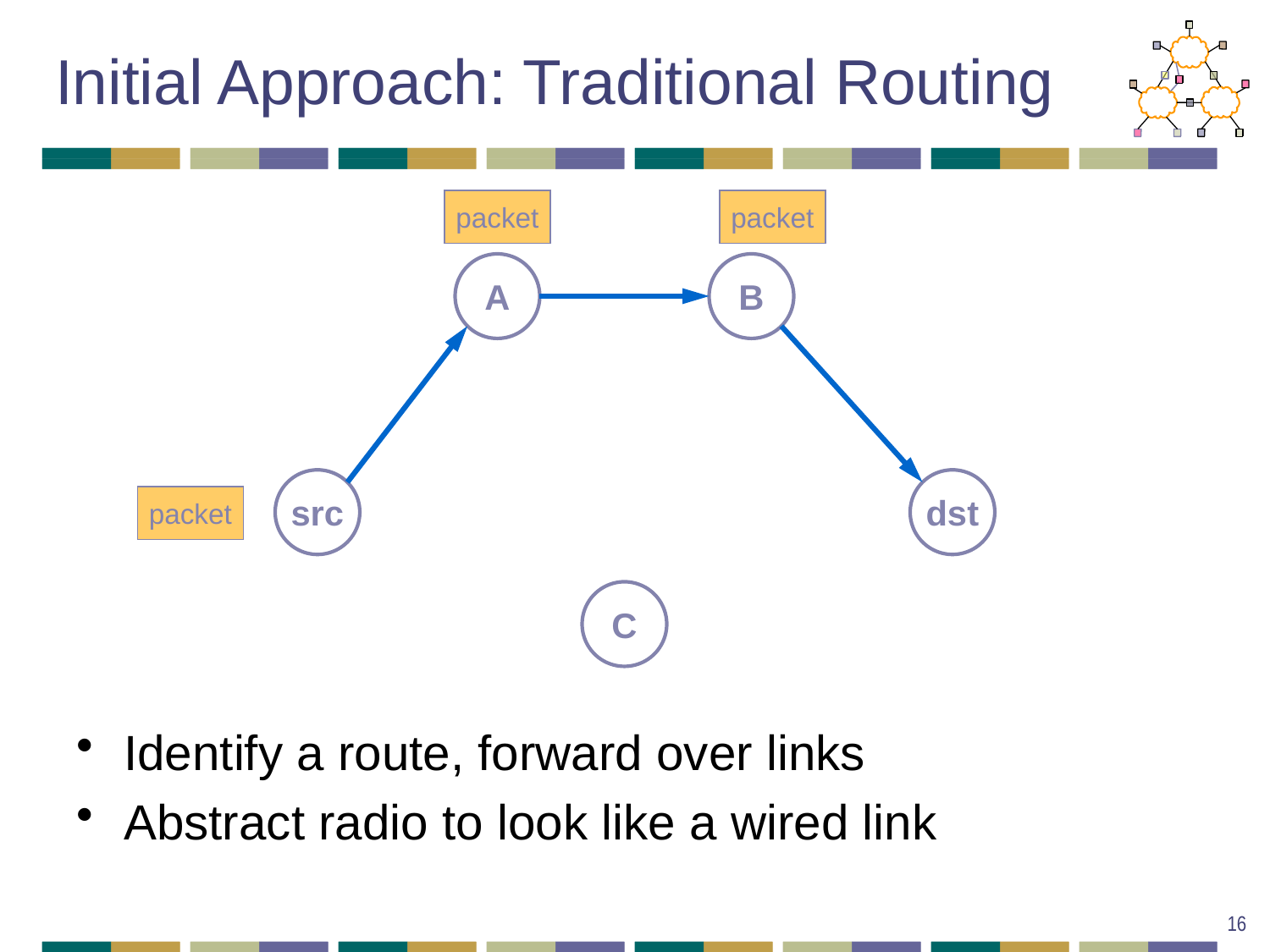

# Initial Approach: Traditional Routing
packet
packet
A
B
src
dst
packet
C
Identify a route, forward over links
Abstract radio to look like a wired link
16